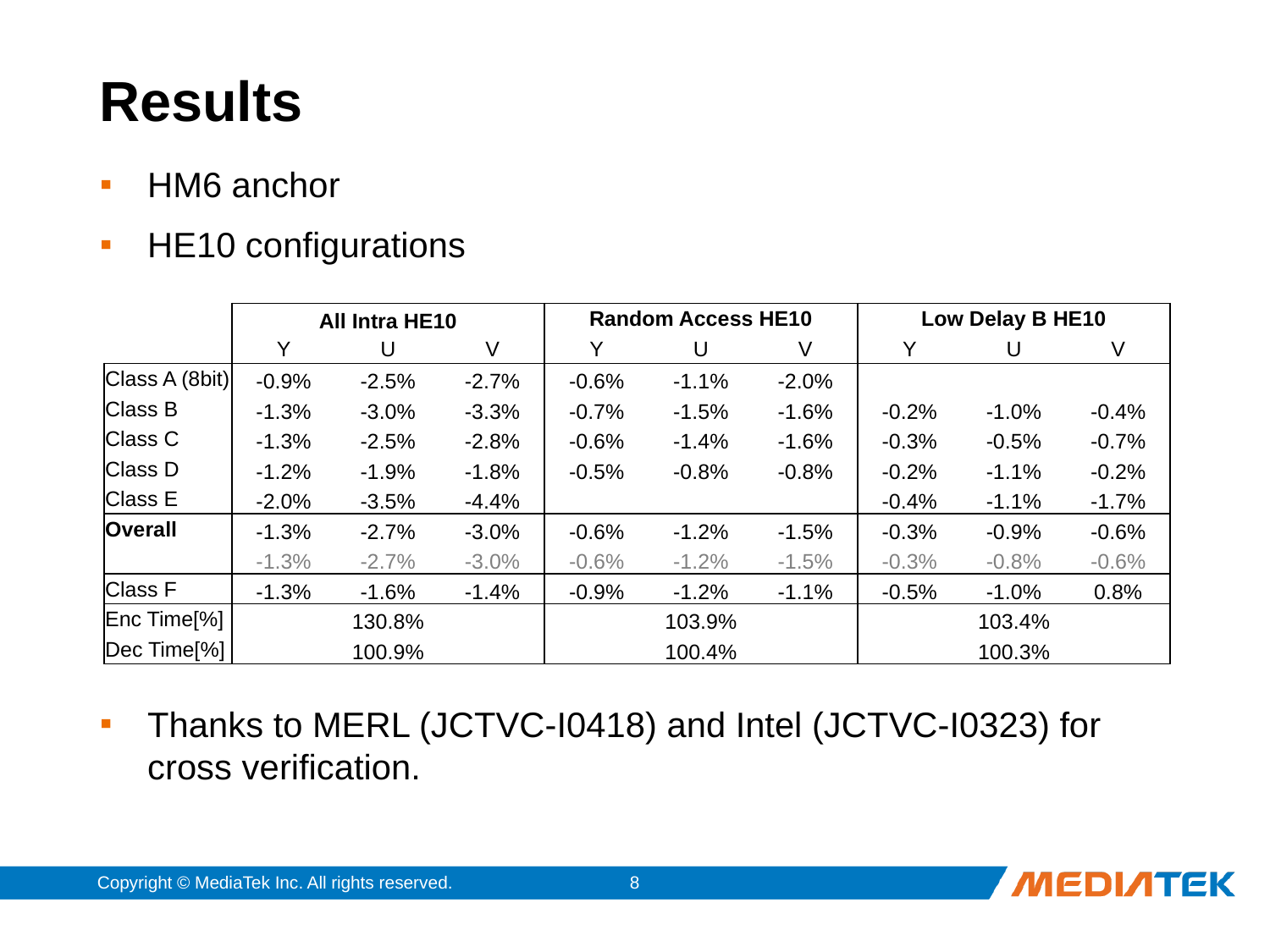

# Results
HM6 anchor
HE10 configurations

Thanks to MERL (JCTVC-I0418) and Intel (JCTVC-I0323) for cross verification.
|  | All Intra HE10 |  |  | Random Access HE10 |  |  | Low Delay B HE10 |  |  |
| --- | --- | --- | --- | --- | --- | --- | --- | --- | --- |
|  | Y | U | V | Y | U | V | Y | U | V |
| Class A (8bit) | -0.9% | -2.5% | -2.7% | -0.6% | -1.1% | -2.0% |  |  |  |
| Class B | -1.3% | -3.0% | -3.3% | -0.7% | -1.5% | -1.6% | -0.2% | -1.0% | -0.4% |
| Class C | -1.3% | -2.5% | -2.8% | -0.6% | -1.4% | -1.6% | -0.3% | -0.5% | -0.7% |
| Class D | -1.2% | -1.9% | -1.8% | -0.5% | -0.8% | -0.8% | -0.2% | -1.1% | -0.2% |
| Class E | -2.0% | -3.5% | -4.4% |  |  |  | -0.4% | -1.1% | -1.7% |
| Overall | -1.3% | -2.7% | -3.0% | -0.6% | -1.2% | -1.5% | -0.3% | -0.9% | -0.6% |
|  | -1.3% | -2.7% | -3.0% | -0.6% | -1.2% | -1.5% | -0.3% | -0.8% | -0.6% |
| Class F | -1.3% | -1.6% | -1.4% | -0.9% | -1.2% | -1.1% | -0.5% | -1.0% | 0.8% |
| Enc Time[%] | 130.8% |  |  | 103.9% |  |  | 103.4% |  |  |
| Dec Time[%] | 100.9% |  |  | 100.4% |  |  | 100.3% |  |  |
Copyright © MediaTek Inc. All rights reserved.
8